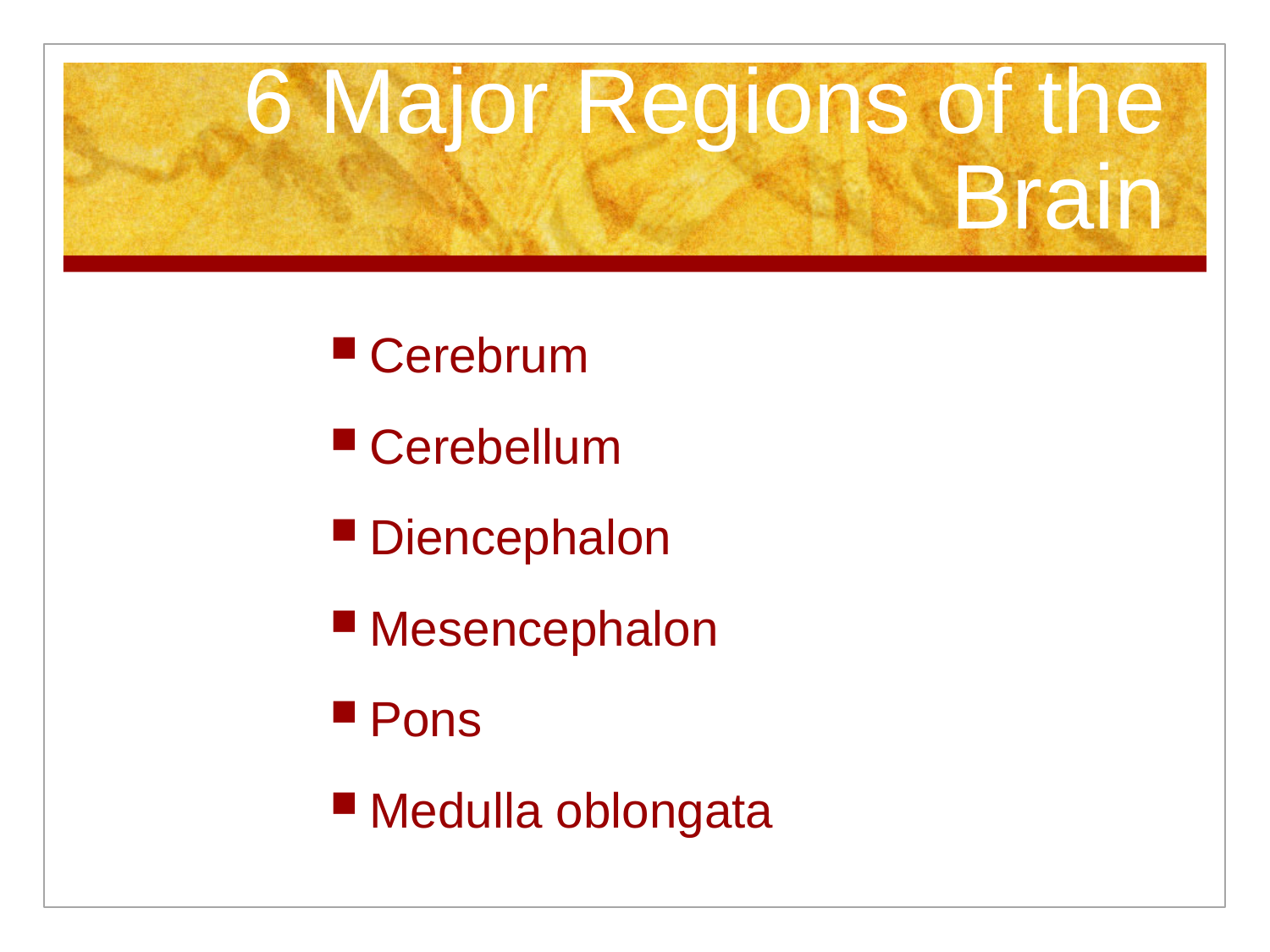

# 6 Major Regions of the Brain
Cerebrum
Cerebellum
Diencephalon
Mesencephalon
Pons
Medulla oblongata